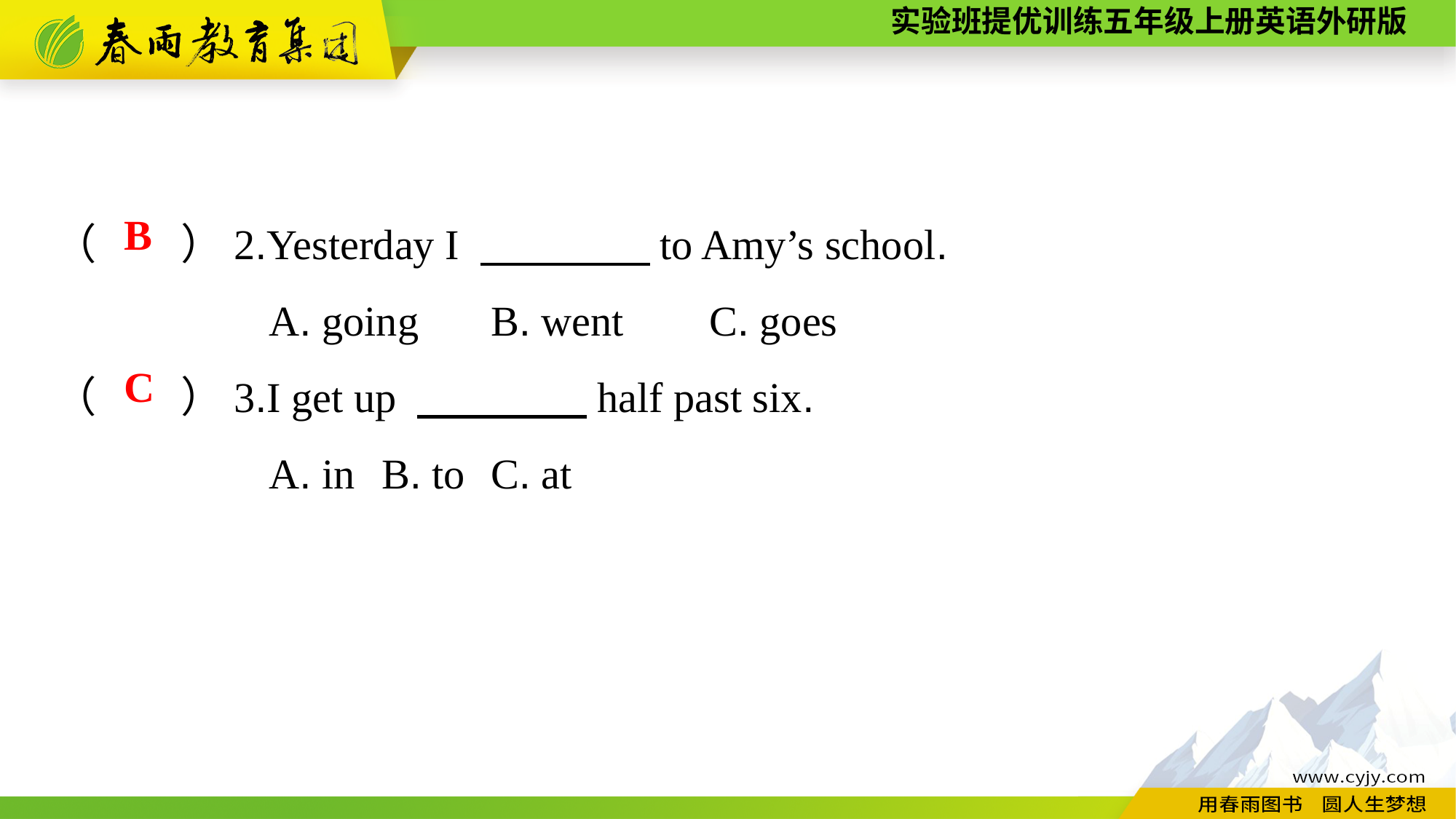

（　　）2.Yesterday I 　　　　to Amy’s school.
A. going	B. went	C. goes
（　　）3.I get up 　　　　half past six.
A. in	B. to	C. at
B
C